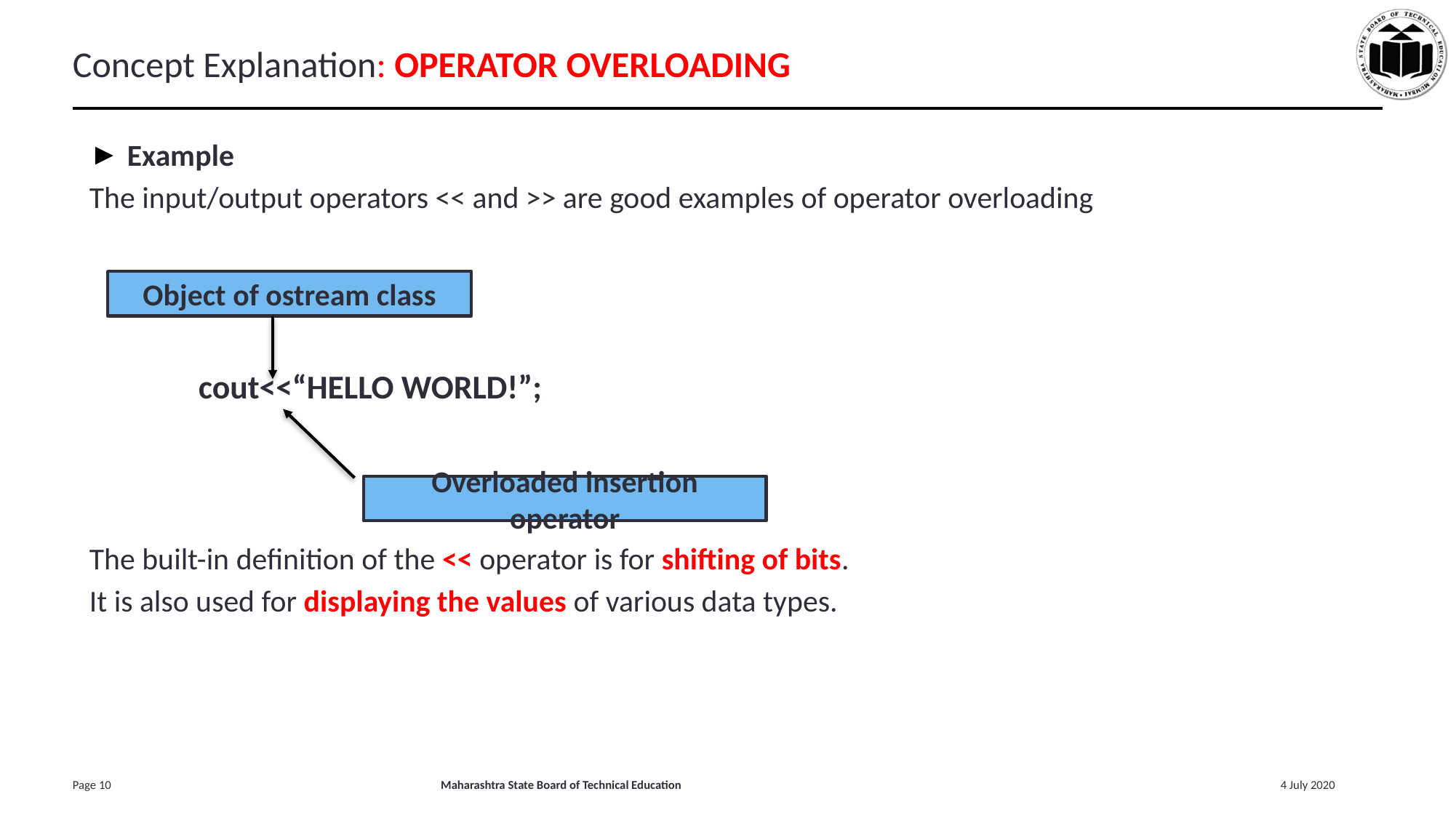

# Concept Explanation: OPERATOR OVERLOADING
Example
The input/output operators << and >> are good examples of operator overloading

	cout<<“HELLO WORLD!”;

The built-in definition of the << operator is for shifting of bits.
It is also used for displaying the values of various data types.

Object of ostream class
Overloaded insertion operator